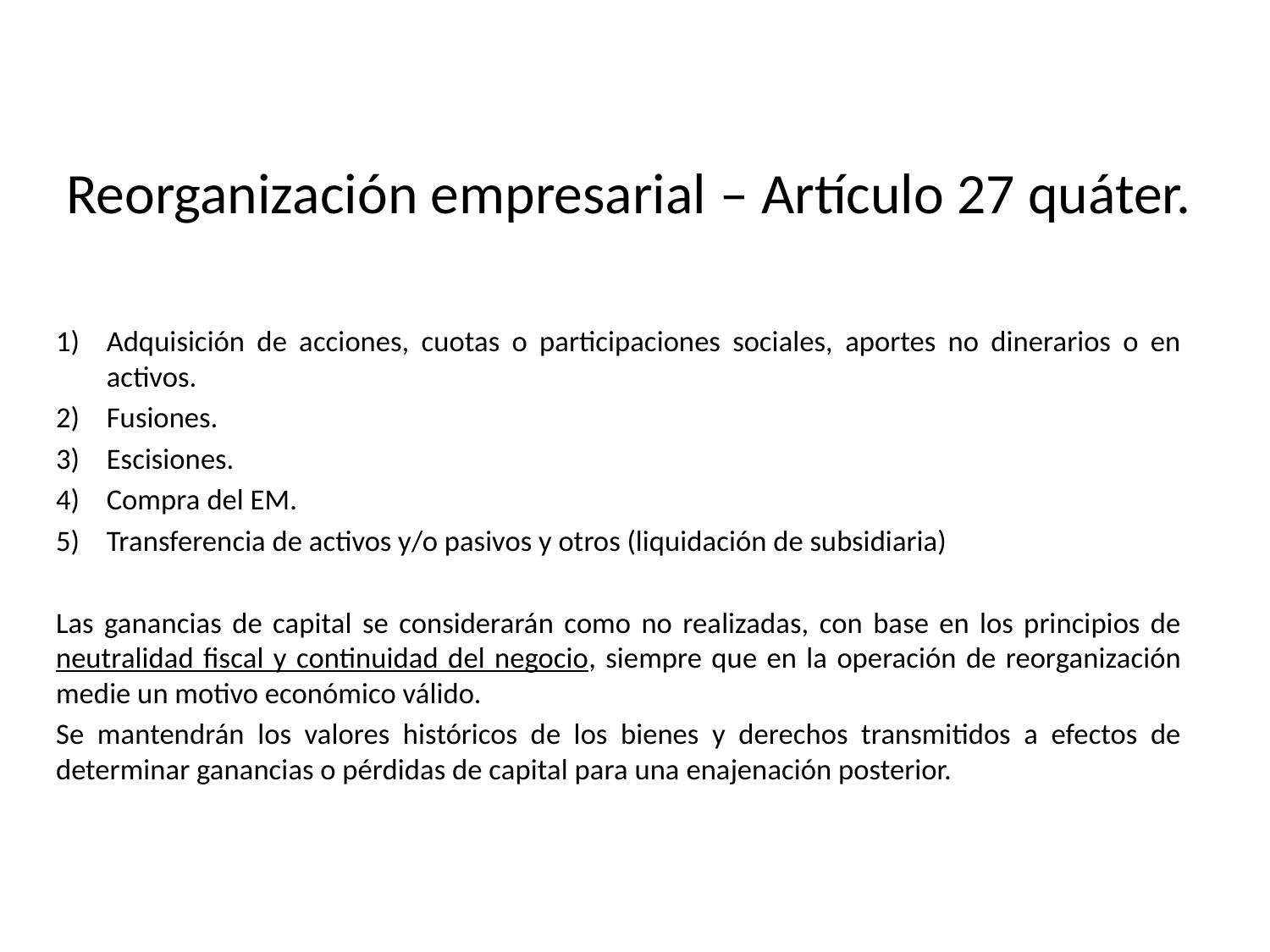

# Reorganización empresarial – Artículo 27 quáter.
Adquisición de acciones, cuotas o participaciones sociales, aportes no dinerarios o en activos.
Fusiones.
Escisiones.
Compra del EM.
Transferencia de activos y/o pasivos y otros (liquidación de subsidiaria)

Las ganancias de capital se considerarán como no realizadas, con base en los principios de neutralidad fiscal y continuidad del negocio, siempre que en la operación de reorganización medie un motivo económico válido.
Se mantendrán los valores históricos de los bienes y derechos transmitidos a efectos de determinar ganancias o pérdidas de capital para una enajenación posterior.